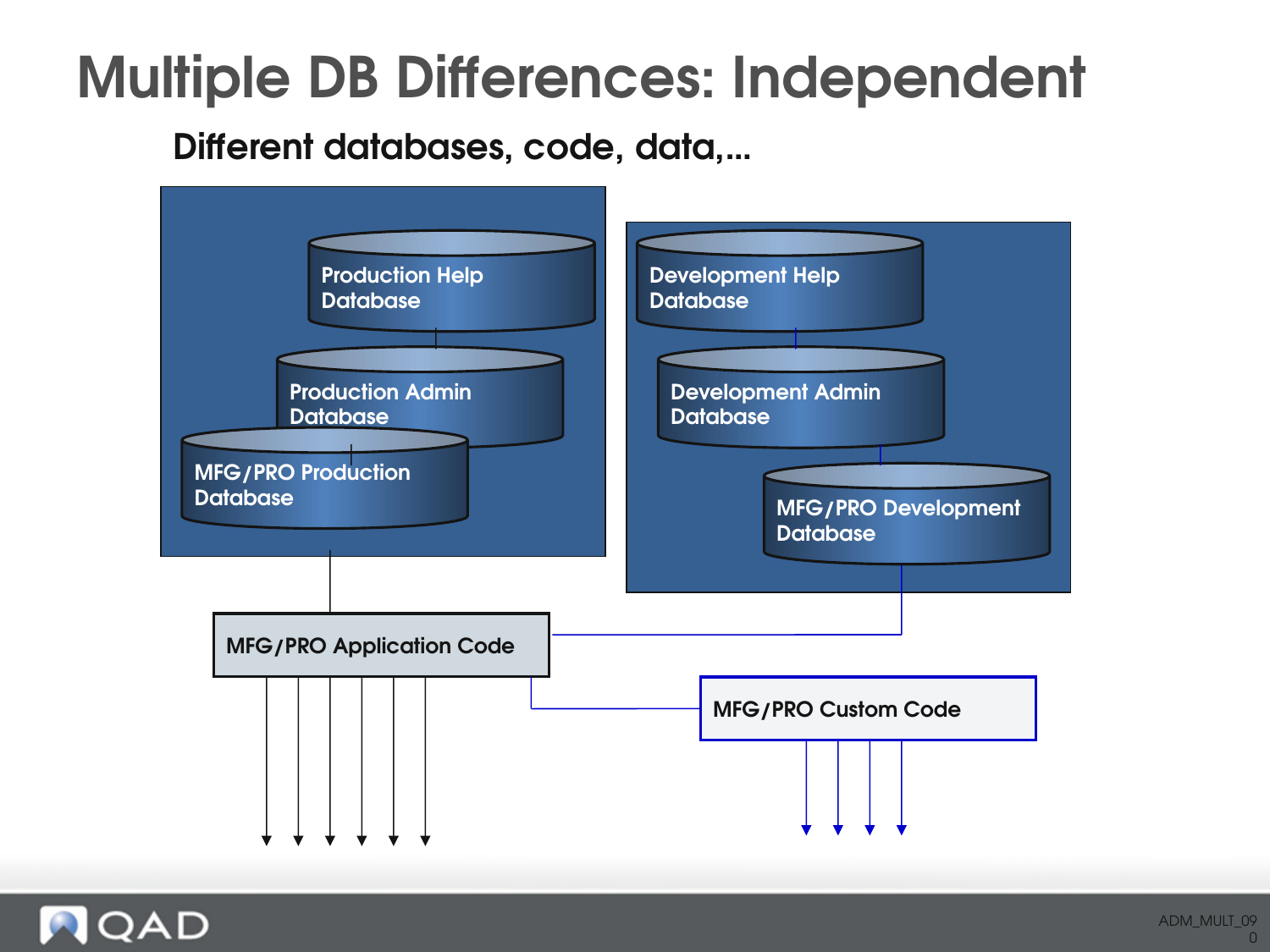

# Multiple DB Differences: Independent
Different databases, code, data,…

Production Help
Database
Development Help
Database

Production Admin
Database
Development Admin
Database
MFG/PRO Production
Database

MFG/PRO Development
Database

MFG/PRO Application Code

MFG/PRO Custom Code

ADM_MULT_090